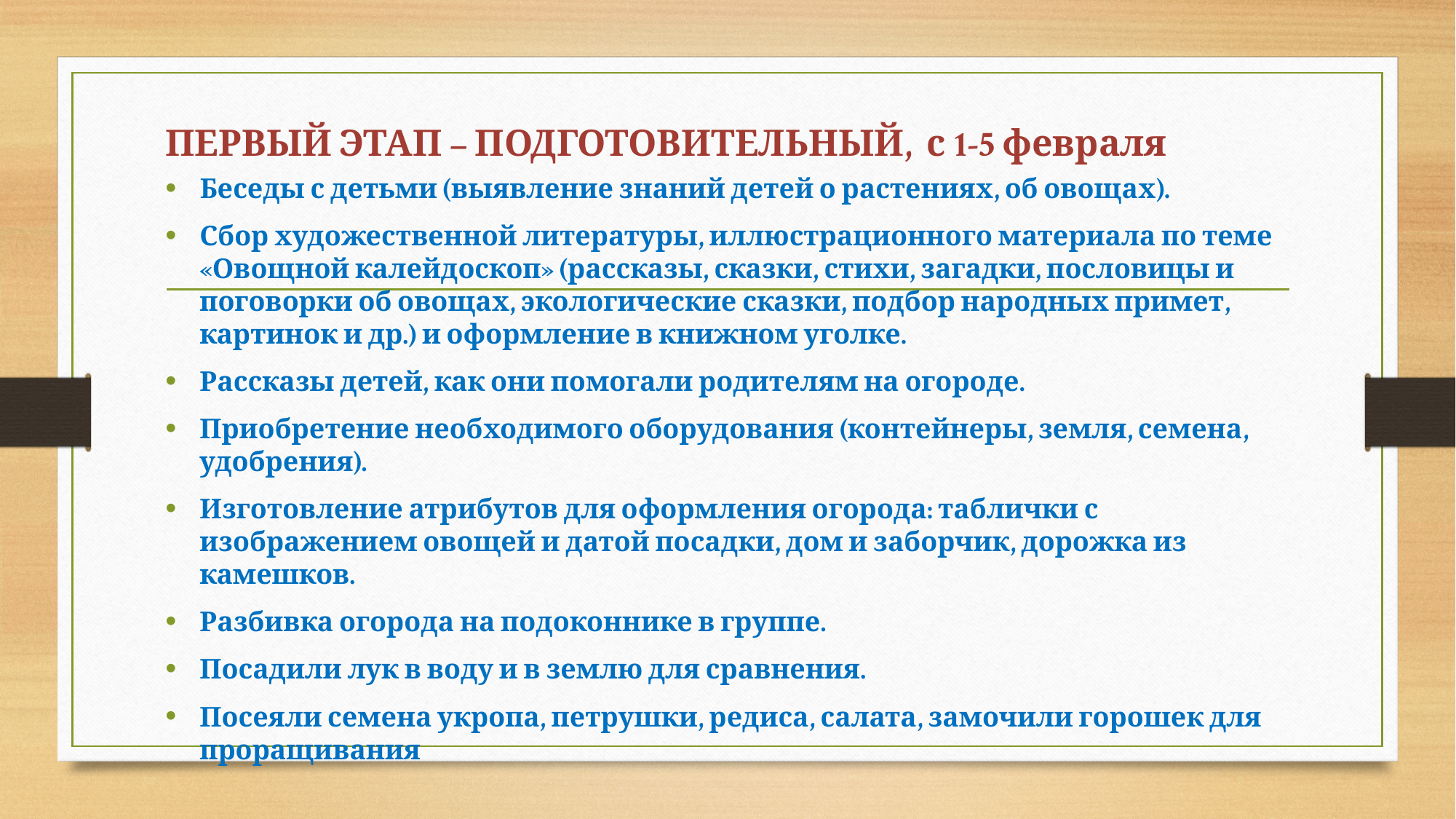

# ПЕРВЫЙ ЭТАП – ПОДГОТОВИТЕЛЬНЫЙ,  с 1-5 февраля
Беседы с детьми (выявление знаний детей о растениях, об овощах).
Сбор художественной литературы, иллюстрационного материала по теме «Овощной калейдоскоп» (рассказы, сказки, стихи, загадки, пословицы и поговорки об овощах, экологические сказки, подбор народных примет, картинок и др.) и оформление в книжном уголке.
Рассказы детей, как они помогали родителям на огороде.
Приобретение необходимого оборудования (контейнеры, земля, семена, удобрения).
Изготовление атрибутов для оформления огорода: таблички с изображением овощей и датой посадки, дом и заборчик, дорожка из камешков.
Разбивка огорода на подоконнике в группе.
Посадили лук в воду и в землю для сравнения.
Посеяли семена укропа, петрушки, редиса, салата, замочили горошек для проращивания